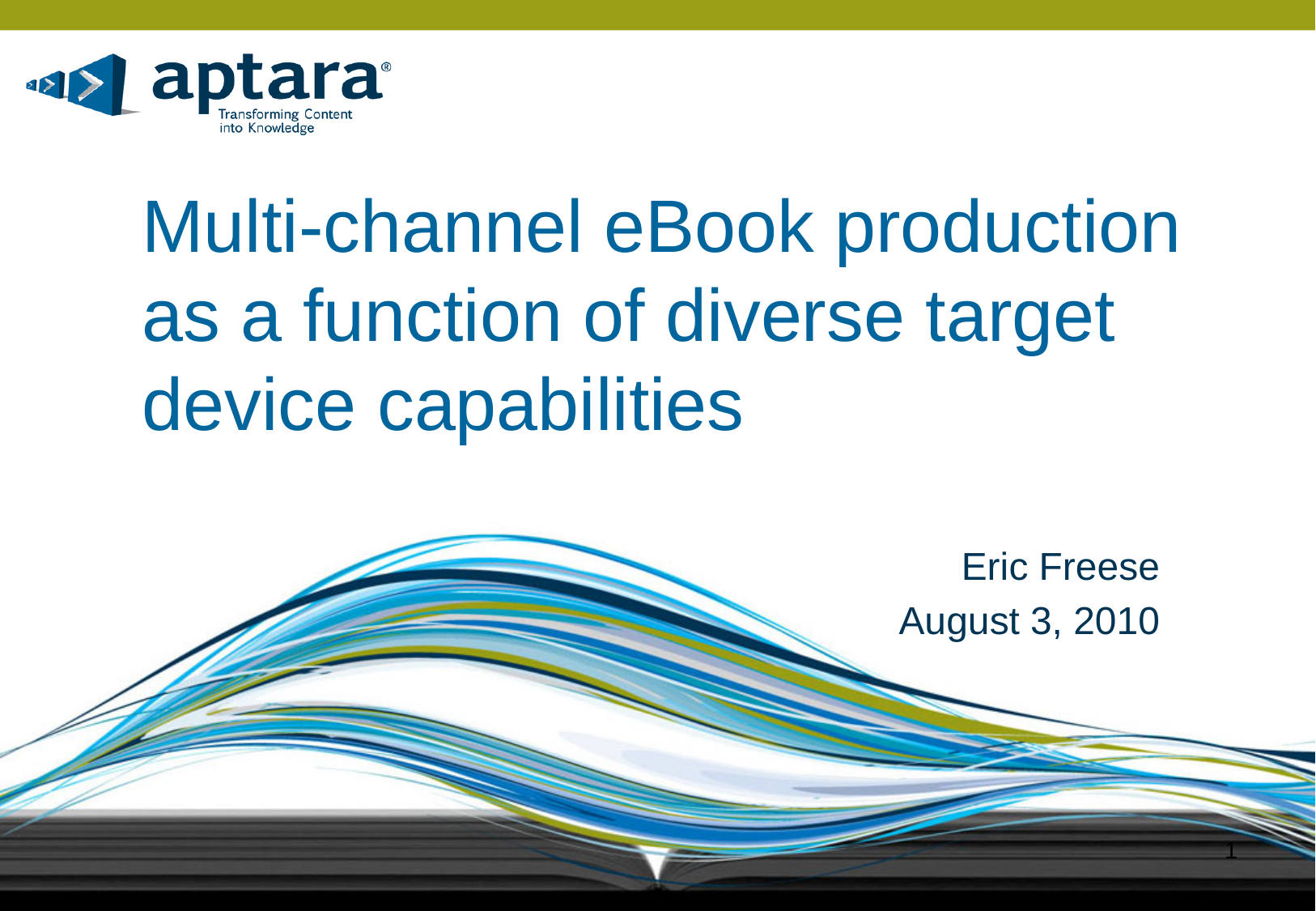

# Multi-channel eBook production as a function of diverse target device capabilities

Eric Freese
August 3, 2010
1